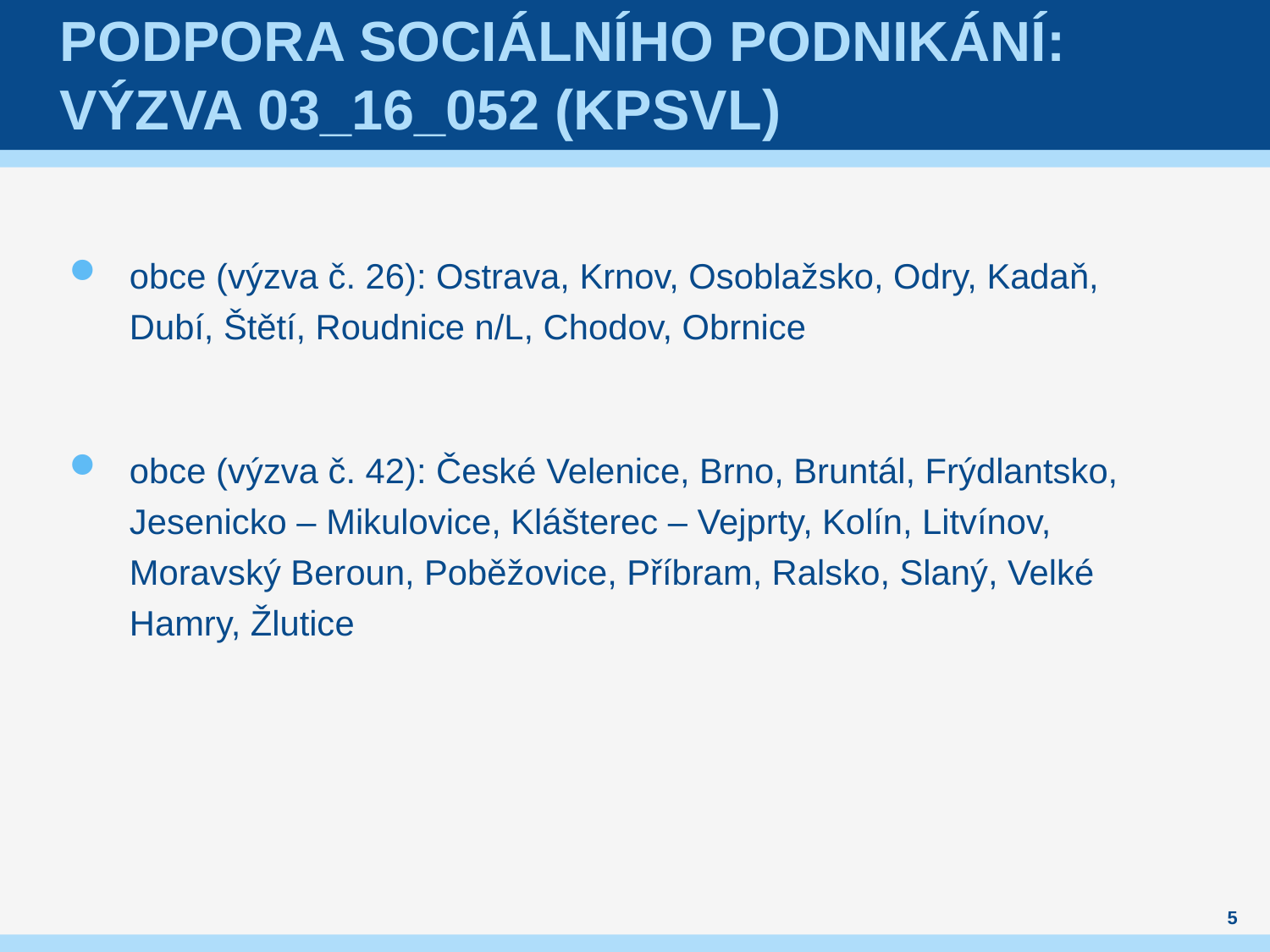

# Podpora sociálního podnikání: Výzva 03_16_052 (KPSVL)

obce (výzva č. 26): Ostrava, Krnov, Osoblažsko, Odry, Kadaň, Dubí, Štětí, Roudnice n/L, Chodov, Obrnice

obce (výzva č. 42): České Velenice, Brno, Bruntál, Frýdlantsko, Jesenicko – Mikulovice, Klášterec – Vejprty, Kolín, Litvínov, Moravský Beroun, Poběžovice, Příbram, Ralsko, Slaný, Velké Hamry, Žlutice

5